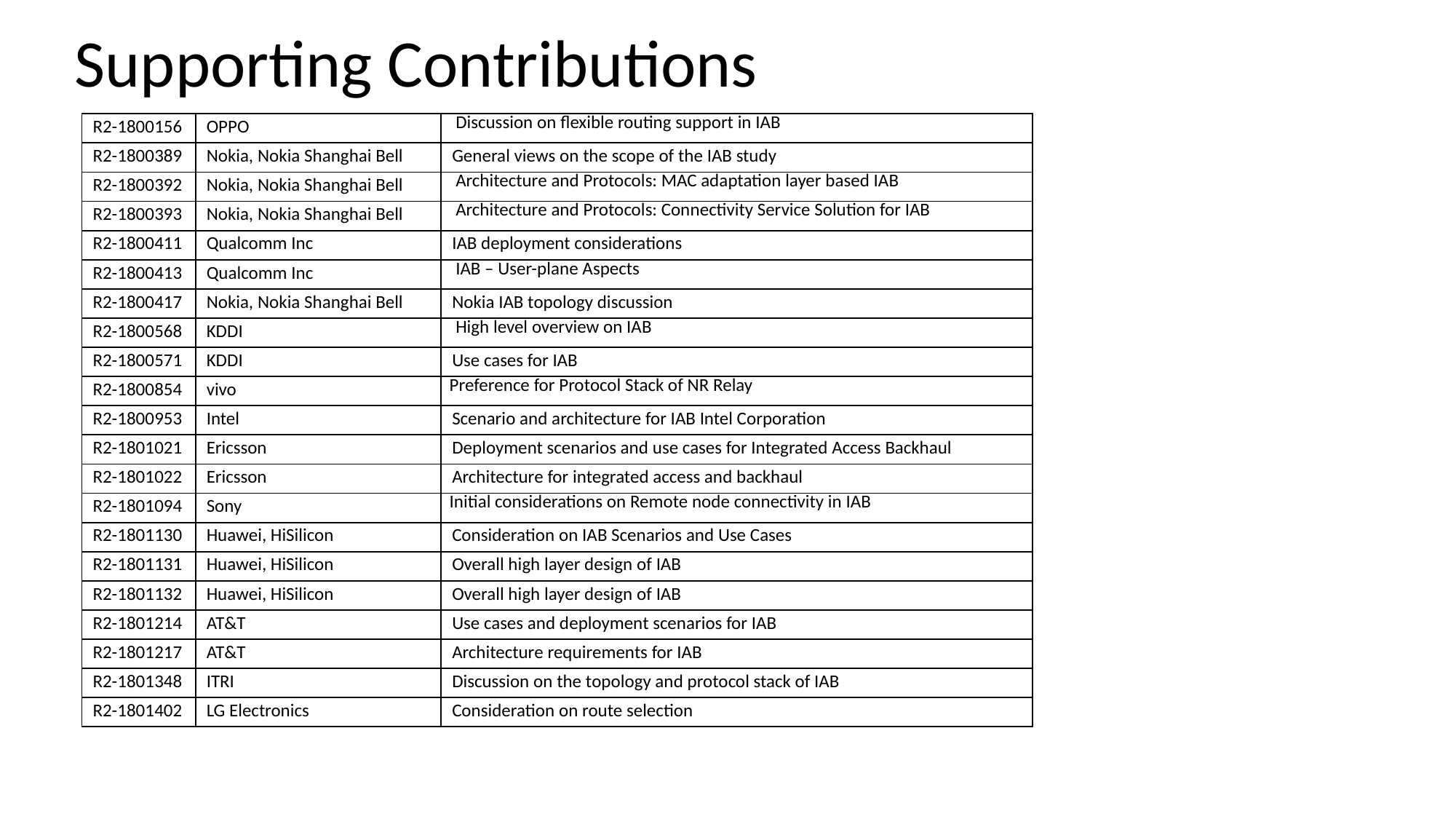

# Supporting Contributions
| R2-1800156 | OPPO | Discussion on flexible routing support in IAB |
| --- | --- | --- |
| R2-1800389 | Nokia, Nokia Shanghai Bell | General views on the scope of the IAB study |
| R2-1800392 | Nokia, Nokia Shanghai Bell | Architecture and Protocols: MAC adaptation layer based IAB |
| R2-1800393 | Nokia, Nokia Shanghai Bell | Architecture and Protocols: Connectivity Service Solution for IAB |
| R2-1800411 | Qualcomm Inc | IAB deployment considerations |
| R2-1800413 | Qualcomm Inc | IAB – User-plane Aspects |
| R2-1800417 | Nokia, Nokia Shanghai Bell | Nokia IAB topology discussion |
| R2-1800568 | KDDI | High level overview on IAB |
| R2-1800571 | KDDI | Use cases for IAB |
| R2-1800854 | vivo | Preference for Protocol Stack of NR Relay |
| R2-1800953 | Intel | Scenario and architecture for IAB Intel Corporation |
| R2-1801021 | Ericsson | Deployment scenarios and use cases for Integrated Access Backhaul |
| R2-1801022 | Ericsson | Architecture for integrated access and backhaul |
| R2-1801094 | Sony | Initial considerations on Remote node connectivity in IAB |
| R2-1801130 | Huawei, HiSilicon | Consideration on IAB Scenarios and Use Cases |
| R2-1801131 | Huawei, HiSilicon | Overall high layer design of IAB |
| R2-1801132 | Huawei, HiSilicon | Overall high layer design of IAB |
| R2-1801214 | AT&T | Use cases and deployment scenarios for IAB |
| R2-1801217 | AT&T | Architecture requirements for IAB |
| R2-1801348 | ITRI | Discussion on the topology and protocol stack of IAB |
| R2-1801402 | LG Electronics | Consideration on route selection |